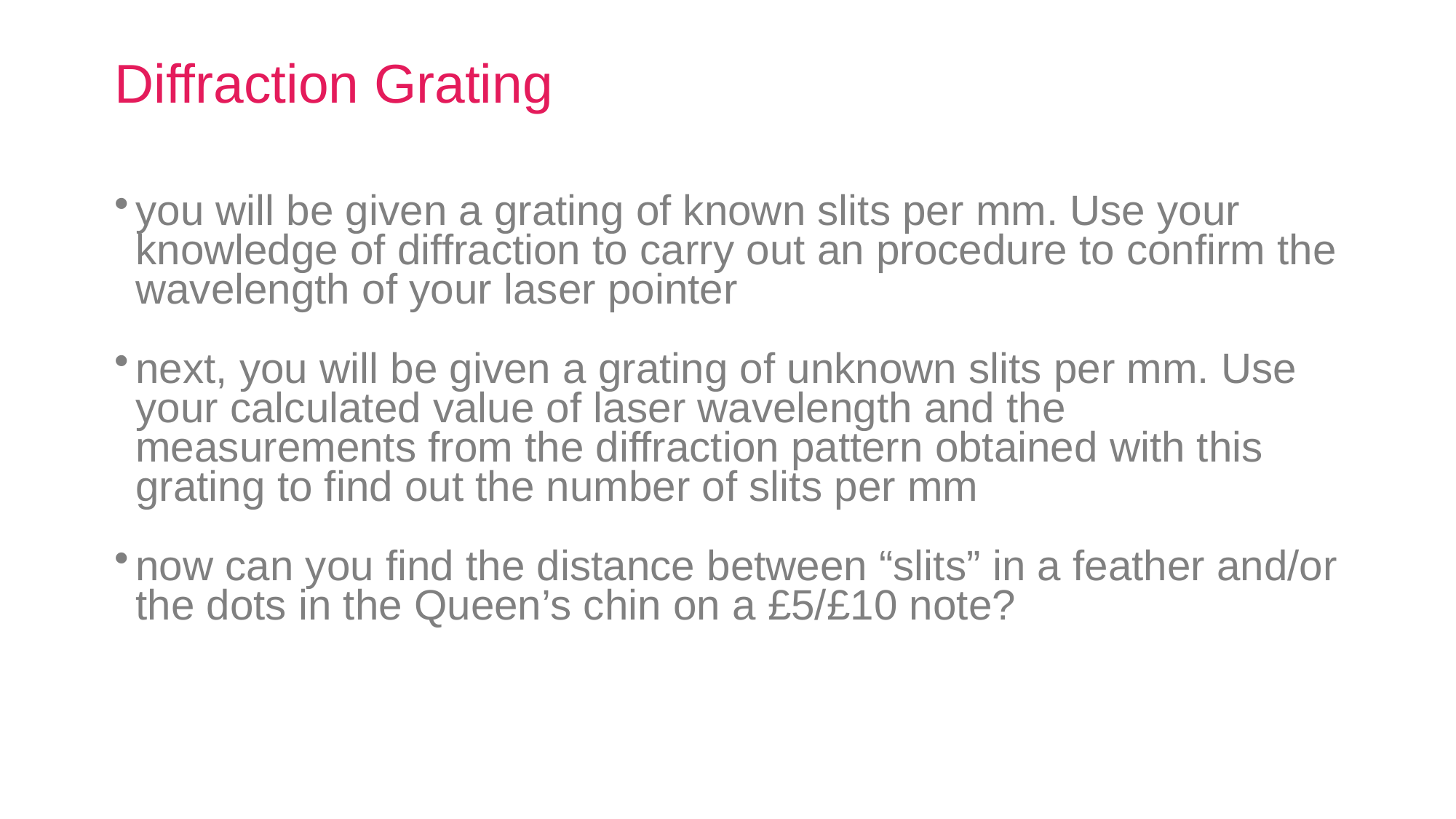

# Diffraction Grating
you will be given a grating of known slits per mm. Use your knowledge of diffraction to carry out an procedure to confirm the wavelength of your laser pointer

next, you will be given a grating of unknown slits per mm. Use your calculated value of laser wavelength and the measurements from the diffraction pattern obtained with this grating to find out the number of slits per mm

now can you find the distance between “slits” in a feather and/or the dots in the Queen’s chin on a £5/£10 note?